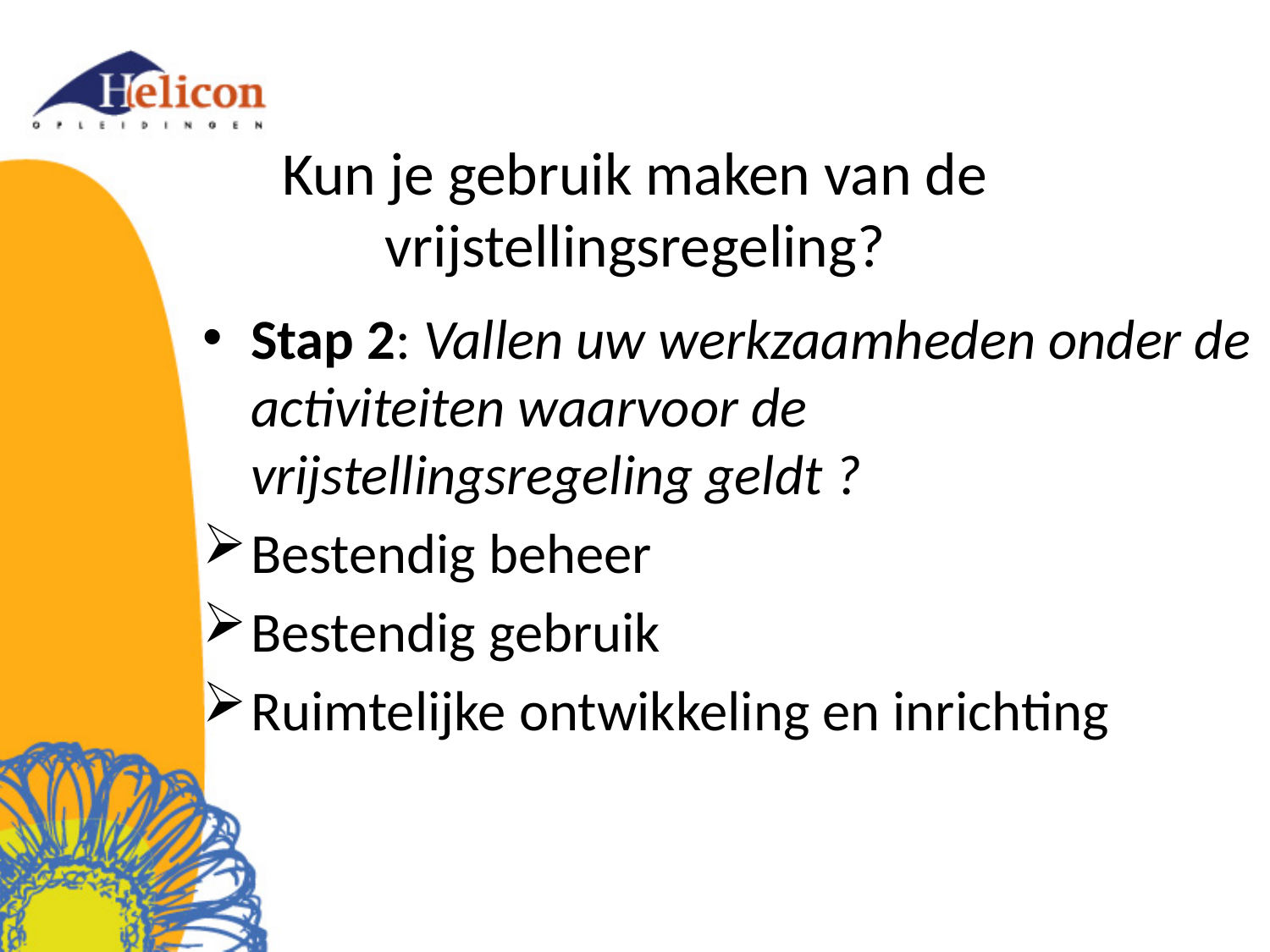

# Kun je gebruik maken van de vrijstellingsregeling?
Stap 2: Vallen uw werkzaamheden onder de activiteiten waarvoor de vrijstellingsregeling geldt ?
Bestendig beheer
Bestendig gebruik
Ruimtelijke ontwikkeling en inrichting